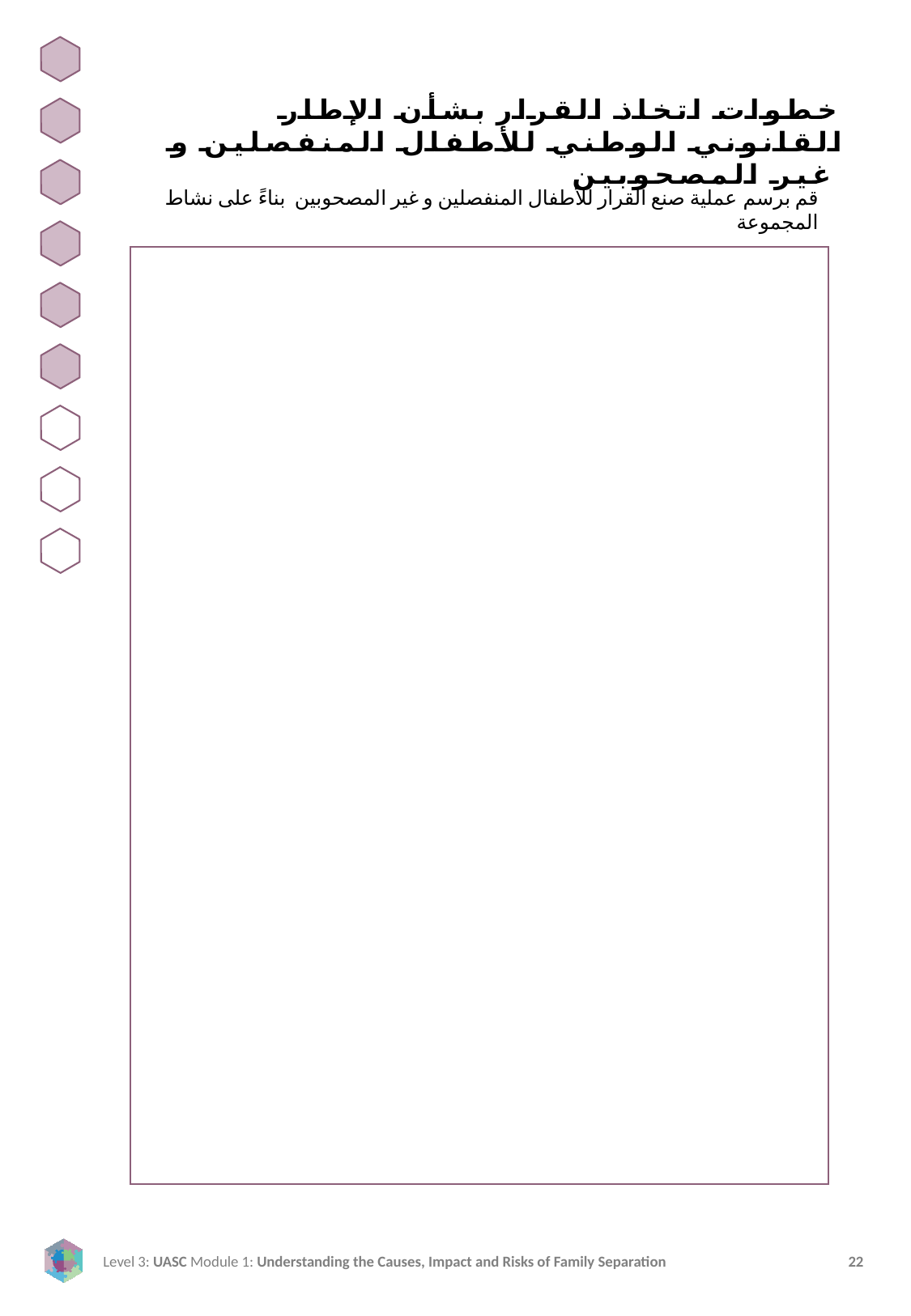

خطوات اتخاذ القرار بشأن الإطار القانوني الوطني للأطفال المنفصلين و غير المصحوبين

قم برسم عملية صنع القرار للأطفال المنفصلين و غير المصحوبين  بناءً على نشاط المجموعة